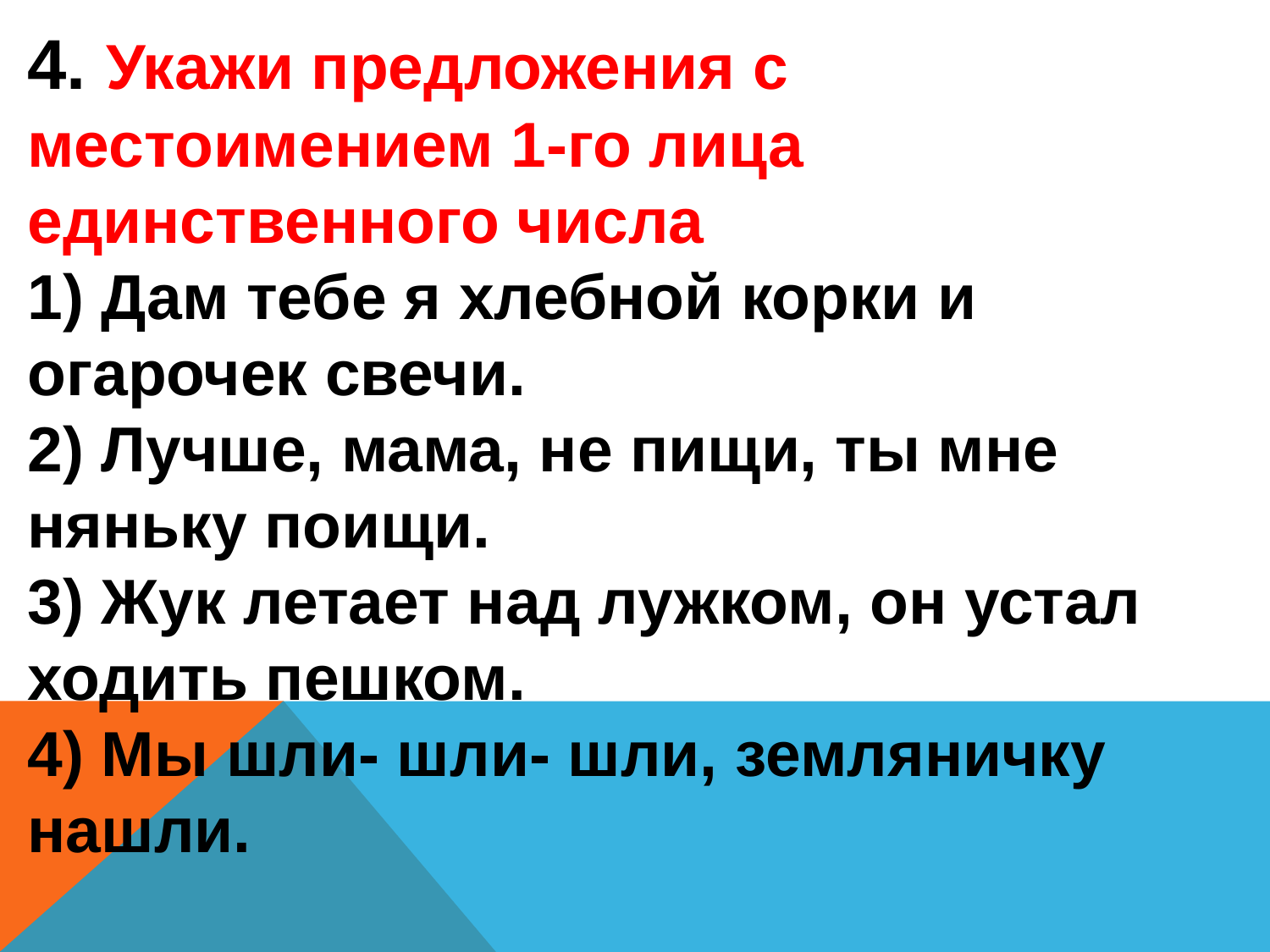

4. Укажи предложения с местоимением 1-го лица единственного числа
1) Дам тебе я хлебной корки и огарочек свечи.
2) Лучше, мама, не пищи, ты мне няньку поищи.
3) Жук летает над лужком, он устал ходить пешком.
4) Мы шли- шли- шли, земляничку нашли.
#